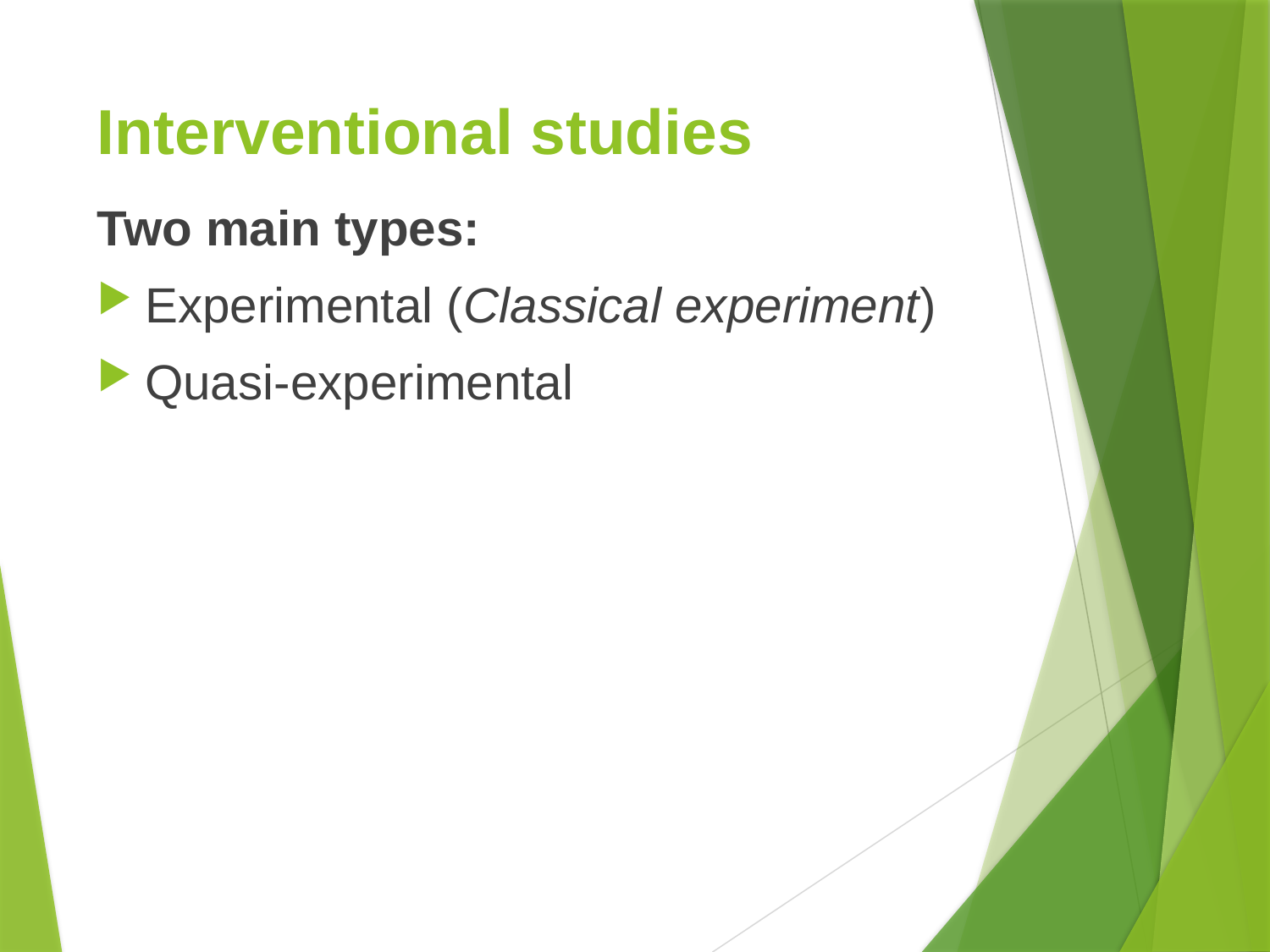

# Interventional studies
Two main types:
Experimental (Classical experiment)
Quasi-experimental